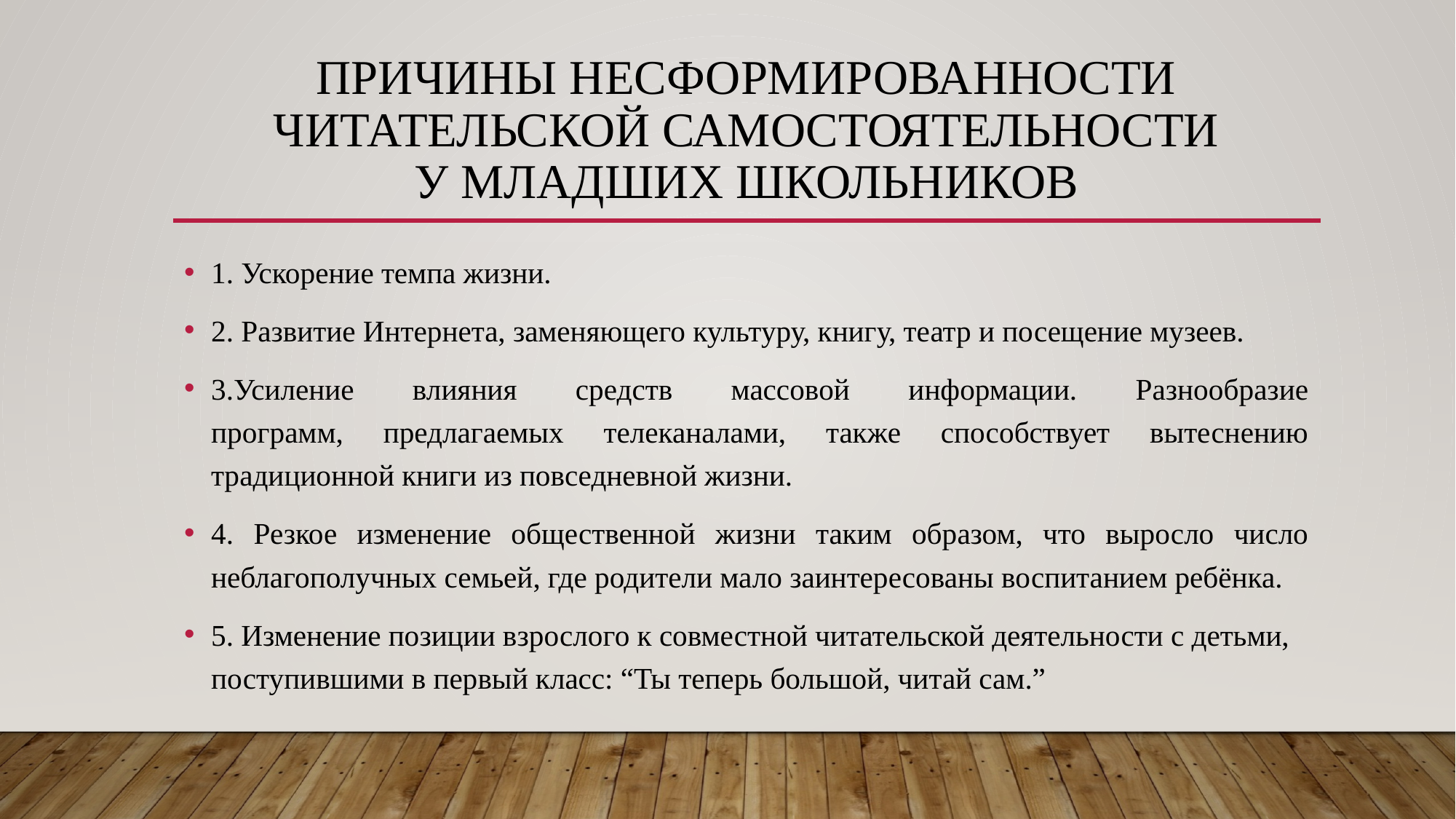

# Причины несформированности Читательской самостоятельности у младших школьников
1. Ускорение темпа жизни.
2. Развитие Интернета, заменяющего культуру, книгу, театр и посещение музеев.
3.Усиление влияния средств массовой информации. Разнообразие
программ, предлагаемых телеканалами, также способствует вытеснению традиционной книги из повседневной жизни.
4. Резкое изменение общественной жизни таким образом, что выросло число
неблагополучных семьей, где родители мало заинтересованы воспитанием ребёнка.
5. Изменение позиции взрослого к совместной читательской деятельности с детьми, поступившими в первый класс: “Ты теперь большой, читай сам.”